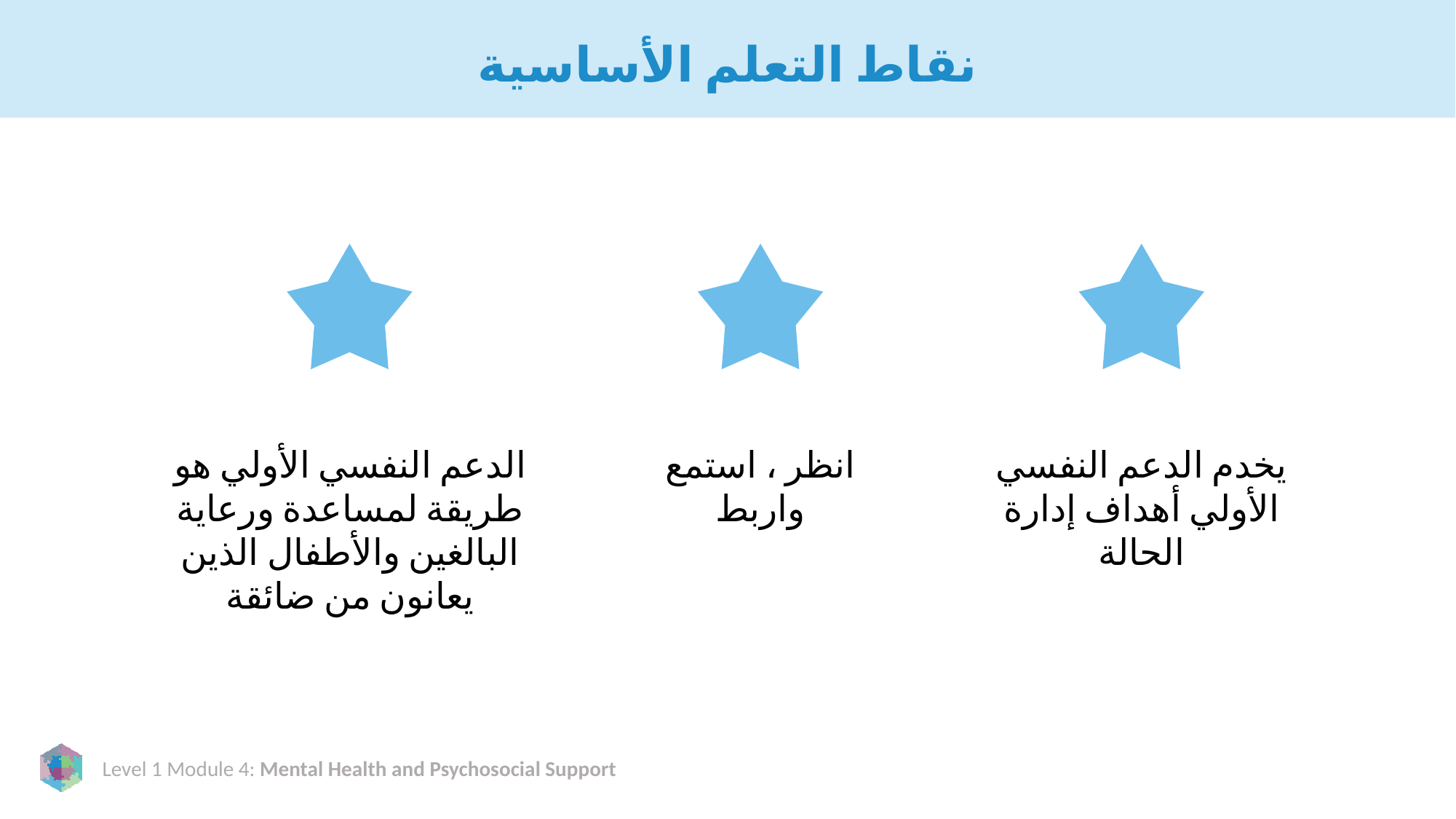

# نقاط التعلم الأساسية

الدعم النفسي الأولي هو طريقة لمساعدة ورعاية البالغين والأطفال الذين يعانون من ضائقة
انظر ، استمع واربط
يخدم الدعم النفسي الأولي أهداف إدارة الحالة